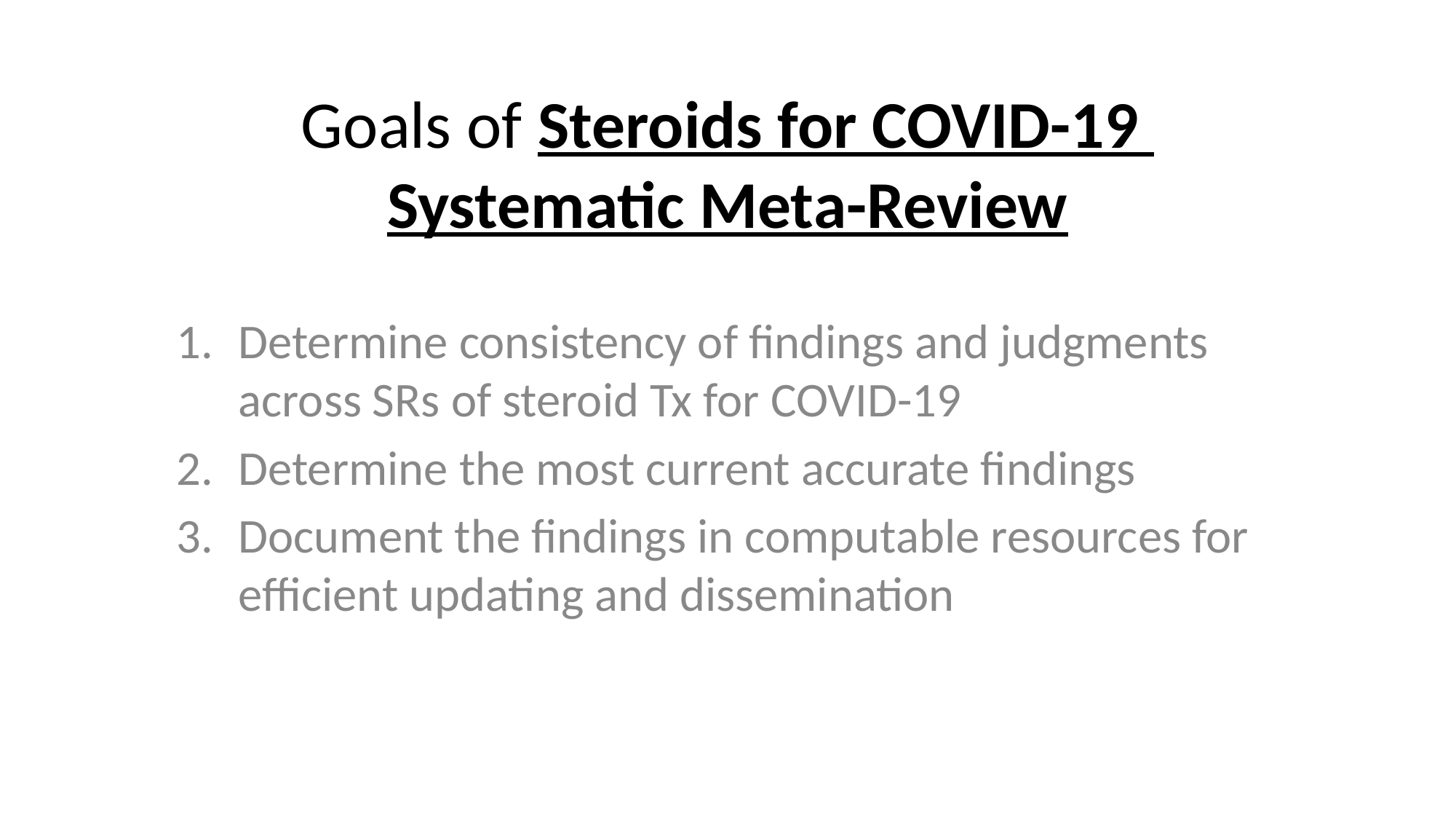

# Goals of Steroids for COVID-19 Systematic Meta-Review
Determine consistency of findings and judgments across SRs of steroid Tx for COVID-19
Determine the most current accurate findings
Document the findings in computable resources for efficient updating and dissemination